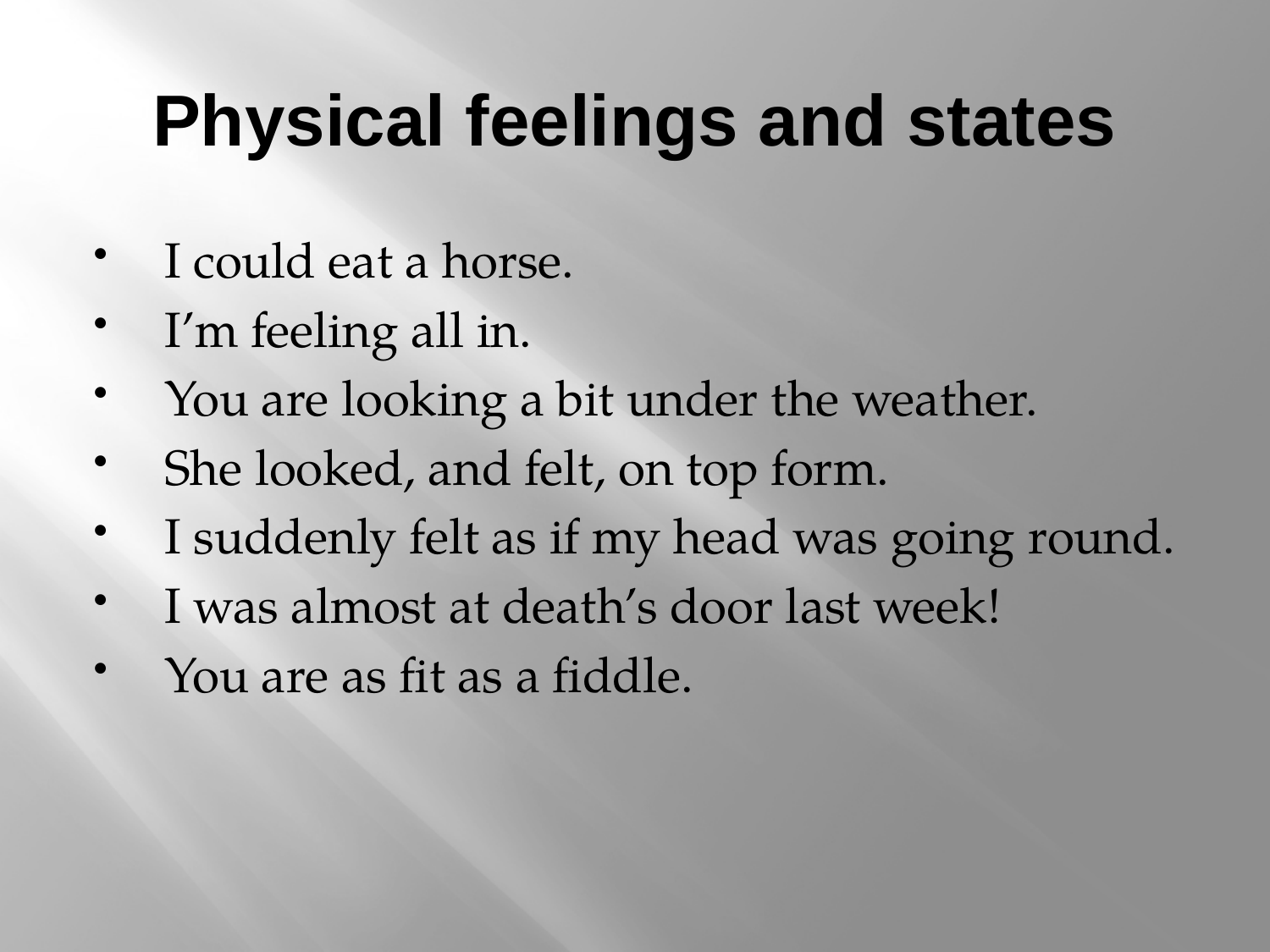

# Physical feelings and states
 I could eat a horse.
 I’m feeling all in.
 You are looking a bit under the weather.
 She looked, and felt, on top form.
 I suddenly felt as if my head was going round.
 I was almost at death’s door last week!
 You are as fit as a fiddle.